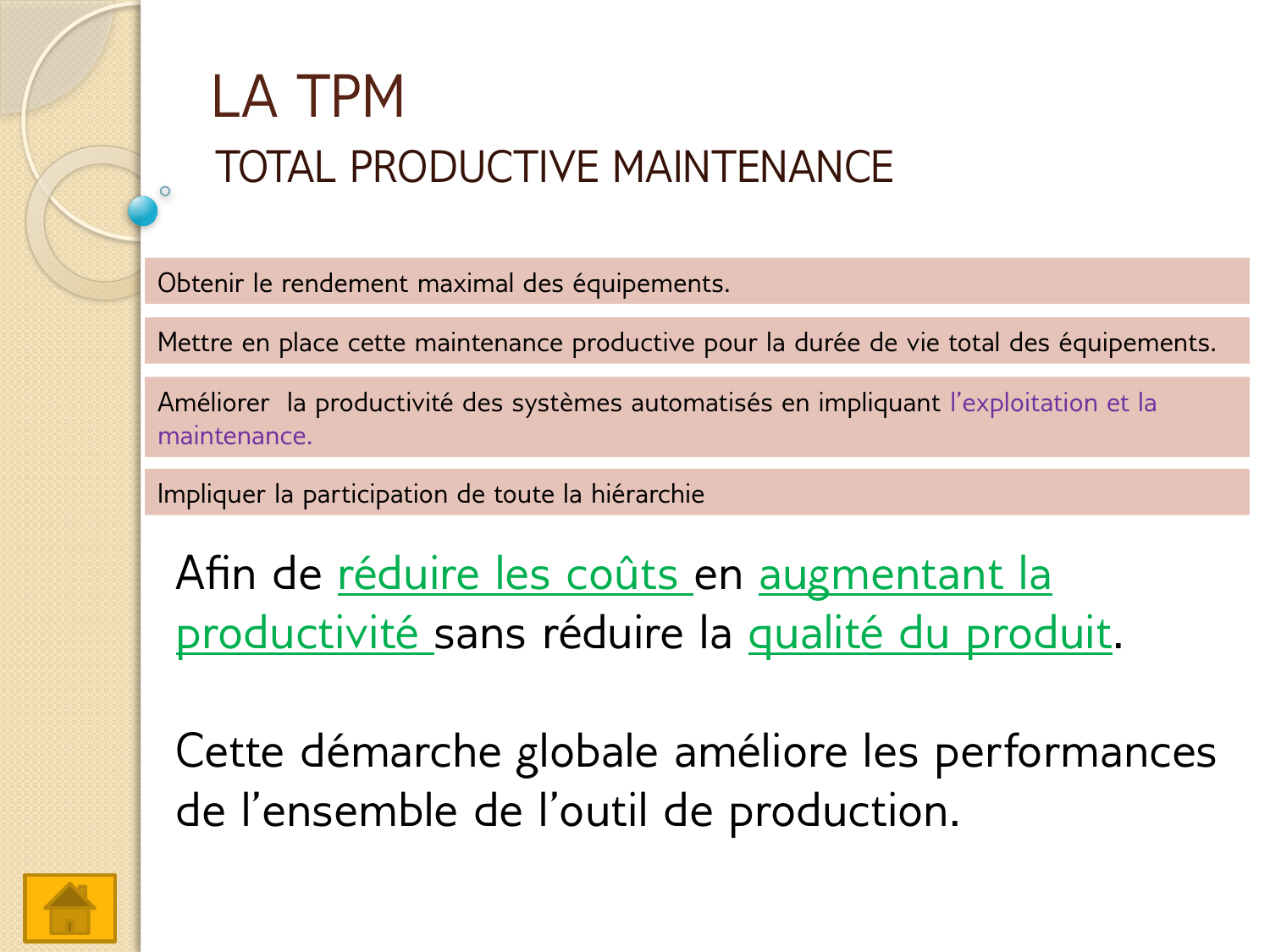

# LA TPM
TOTAL PRODUCTIVE MAINTENANCE
Obtenir le rendement maximal des équipements.
Mettre en place cette maintenance productive pour la durée de vie total des équipements.
Améliorer  la productivité des systèmes automatisés en impliquant l’exploitation et la maintenance.
Impliquer la participation de toute la hiérarchie
Afin de réduire les coûts en augmentant la productivité sans réduire la qualité du produit.

Cette démarche globale améliore les performances de l’ensemble de l’outil de production.